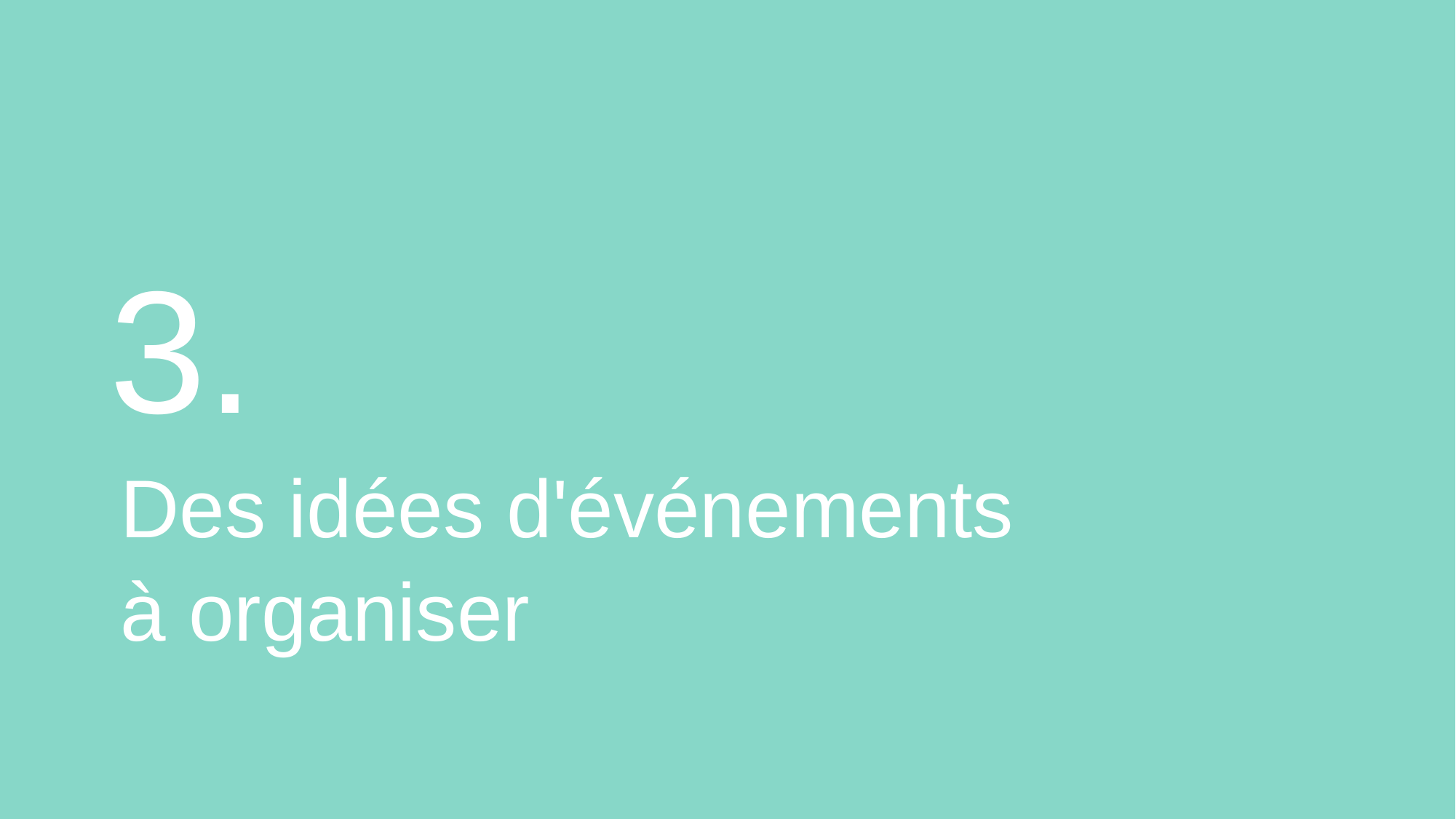

# 3.
Des idées d'événements
à organiser